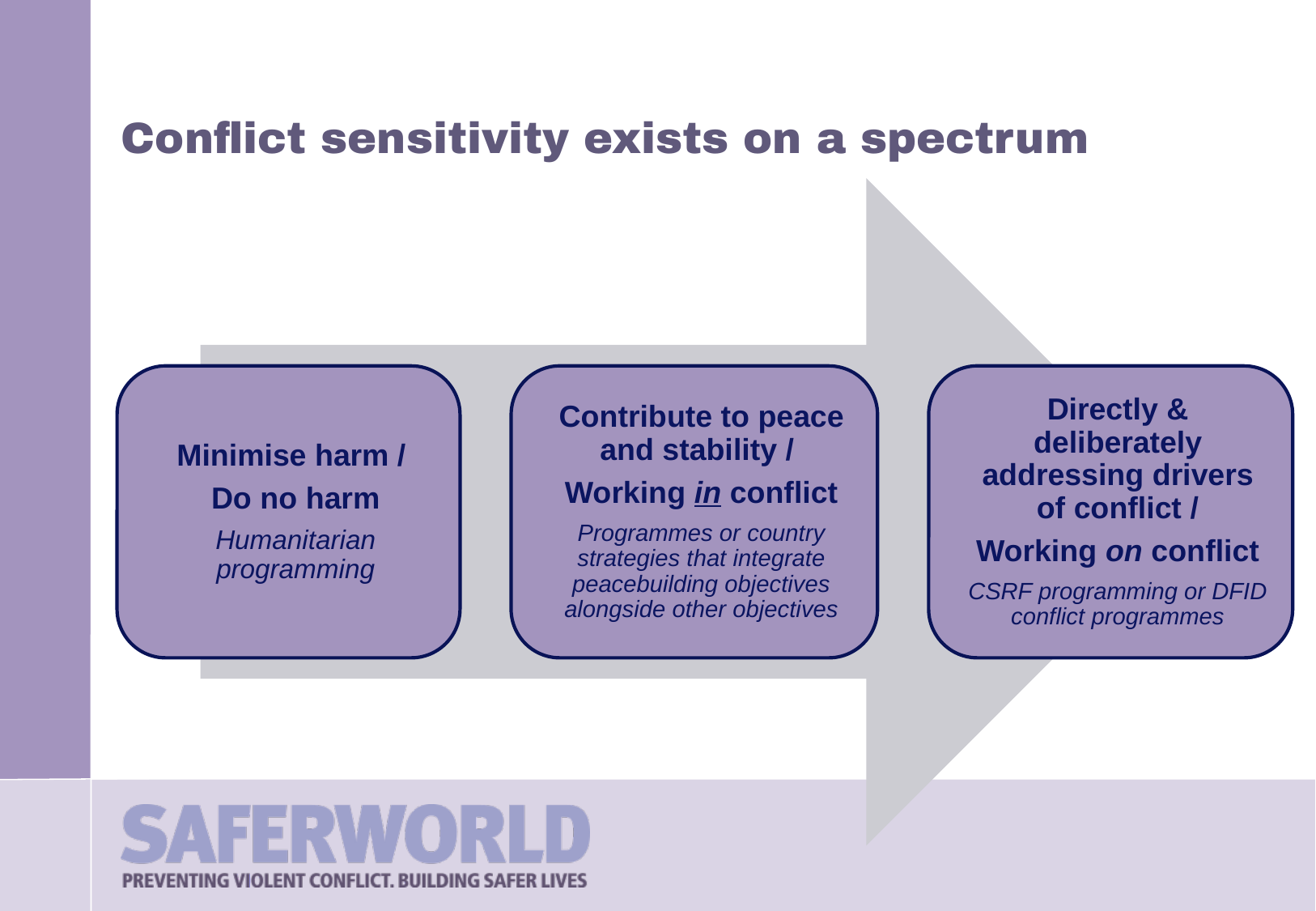

# Conflict sensitivity exists on a spectrum
Minimise harm /
Do no harm
Humanitarian programming
Contribute to peace and stability /
Working in conflict
Programmes or country strategies that integrate peacebuilding objectives alongside other objectives
Directly & deliberately addressing drivers of conflict /
Working on conflict
CSRF programming or DFID conflict programmes